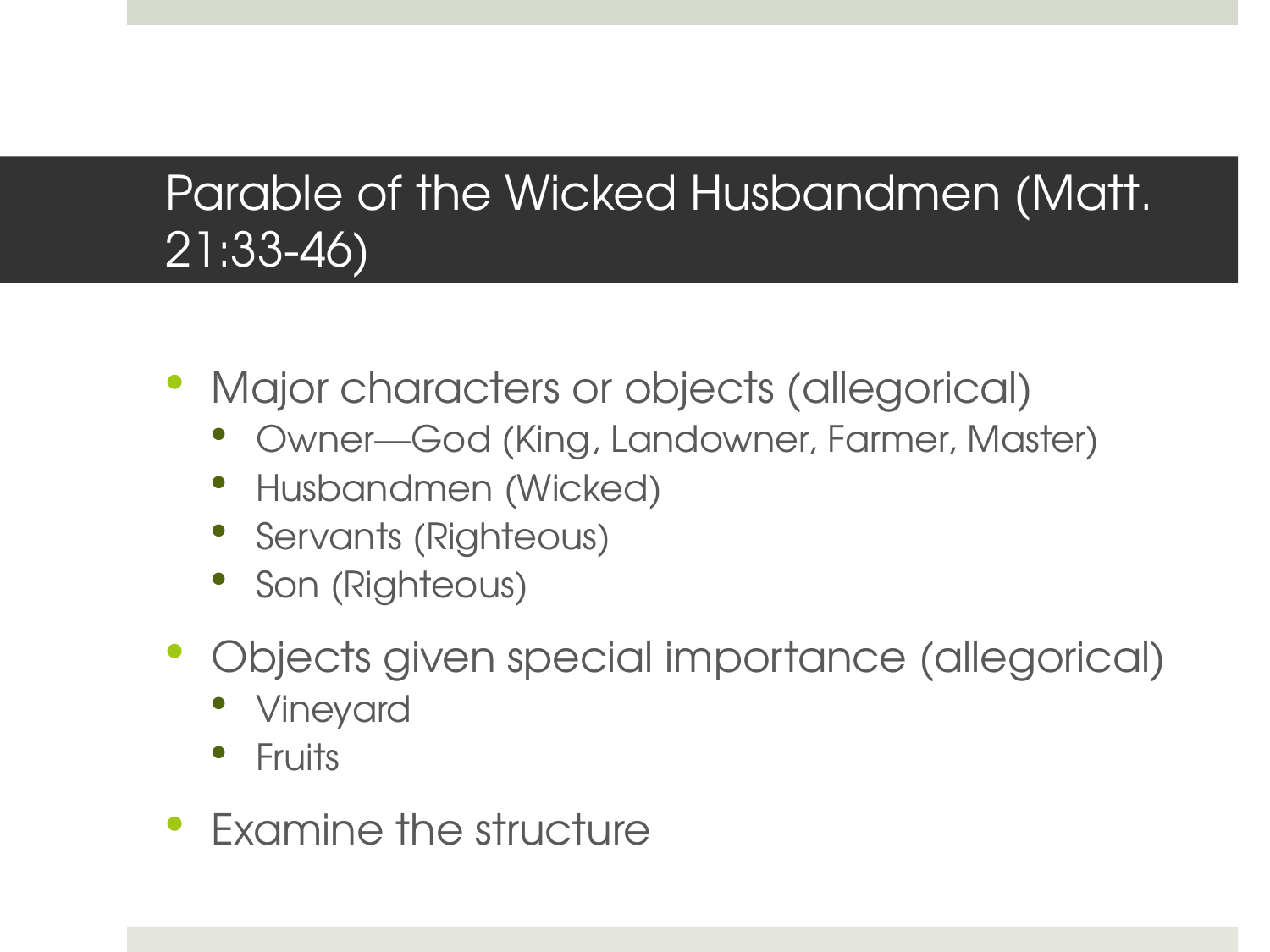

# Parable of the Wicked Husbandmen (Matt. 21:33-46)
Major characters or objects (allegorical)
Owner—God (King, Landowner, Farmer, Master)
Husbandmen (Wicked)
Servants (Righteous)
Son (Righteous)
Objects given special importance (allegorical)
Vineyard
Fruits
Examine the structure